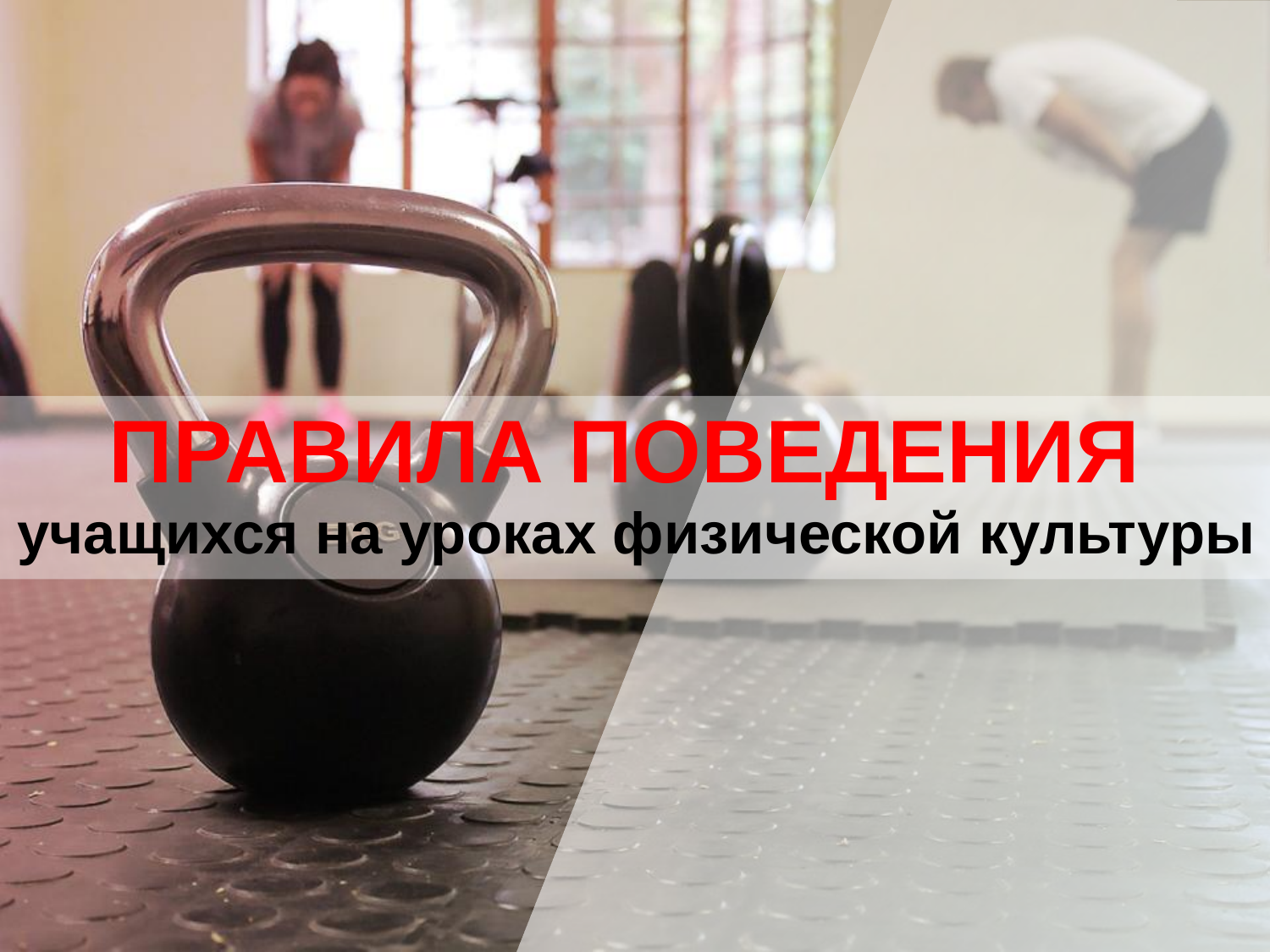

ПРАВИЛА ПОВЕДЕНИЯ
учащихся на уроках физической культуры